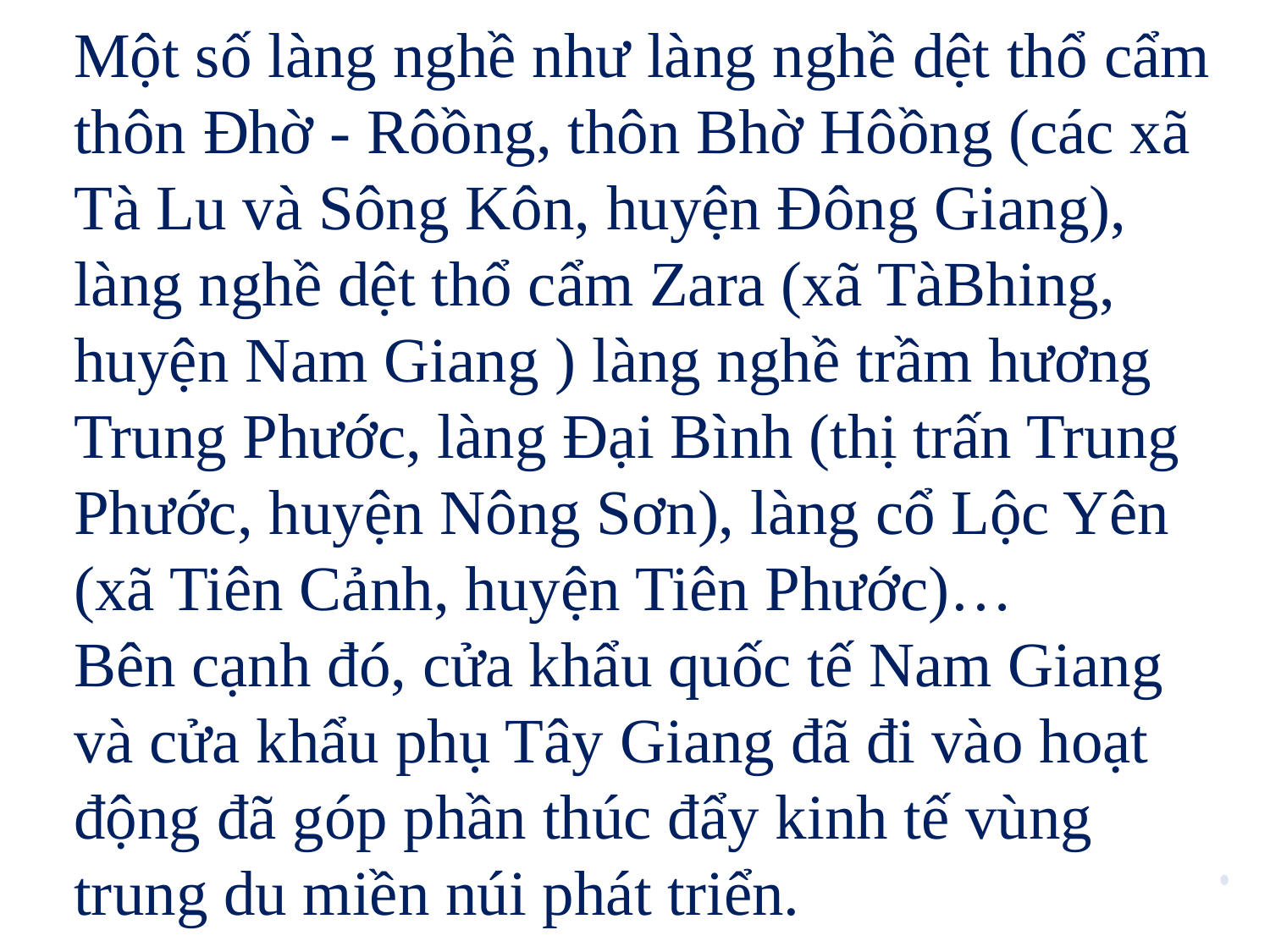

Một số làng nghề như làng nghề dệt thổ cẩm thôn Đhờ - Rôồng, thôn Bhờ Hôồng (các xã Tà Lu và Sông Kôn, huyện Đông Giang), làng nghề dệt thổ cẩm Zara (xã TàBhing, huyện Nam Giang ) làng nghề trầm hương Trung Phước, làng Đại Bình (thị trấn Trung Phước, huyện Nông Sơn), làng cổ Lộc Yên (xã Tiên Cảnh, huyện Tiên Phước)…
Bên cạnh đó, cửa khẩu quốc tế Nam Giang và cửa khẩu phụ Tây Giang đã đi vào hoạt động đã góp phần thúc đẩy kinh tế vùng trung du miền núi phát triển.